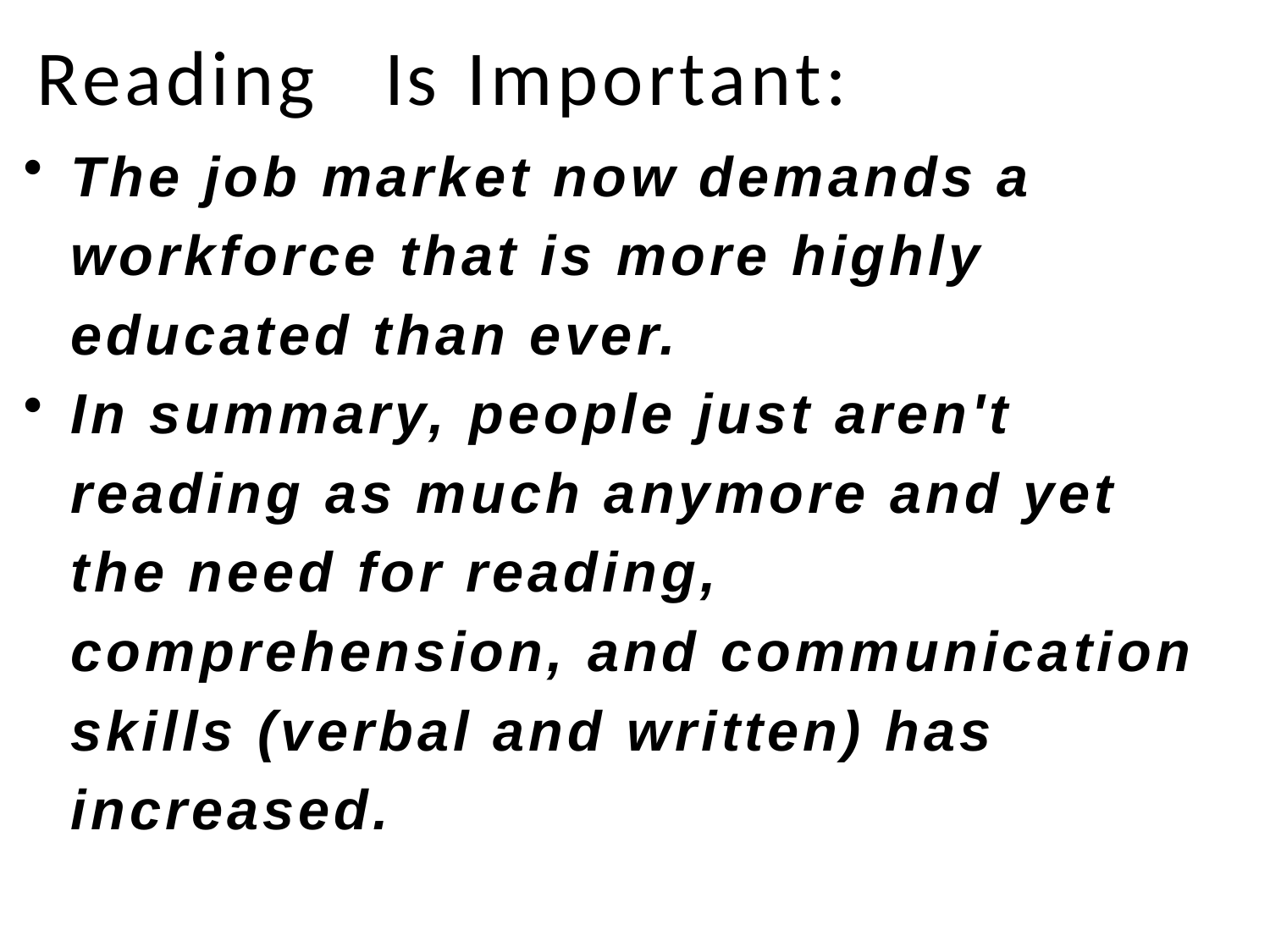

# Reading	Is Important:
The job market now demands a  workforce that is more highly  educated than ever.
In summary, people just aren't  reading as much anymore and yet  the need for reading,  comprehension, and communication  skills (verbal and written) has  increased.